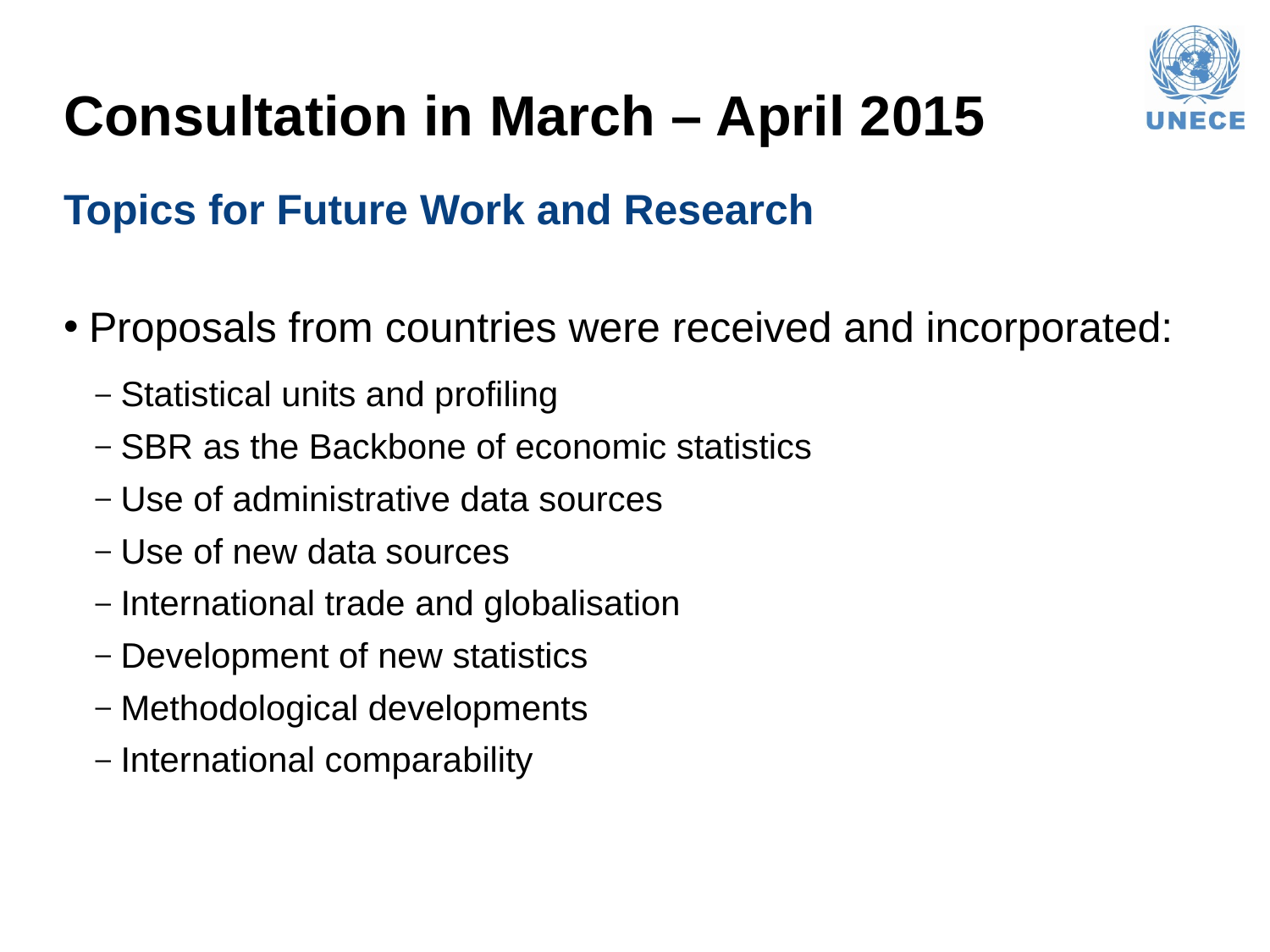

# Consultation in March – April 2015
Topics for Future Work and Research
Proposals from countries were received and incorporated:
Statistical units and profiling
SBR as the Backbone of economic statistics
Use of administrative data sources
Use of new data sources
International trade and globalisation
Development of new statistics
Methodological developments
International comparability